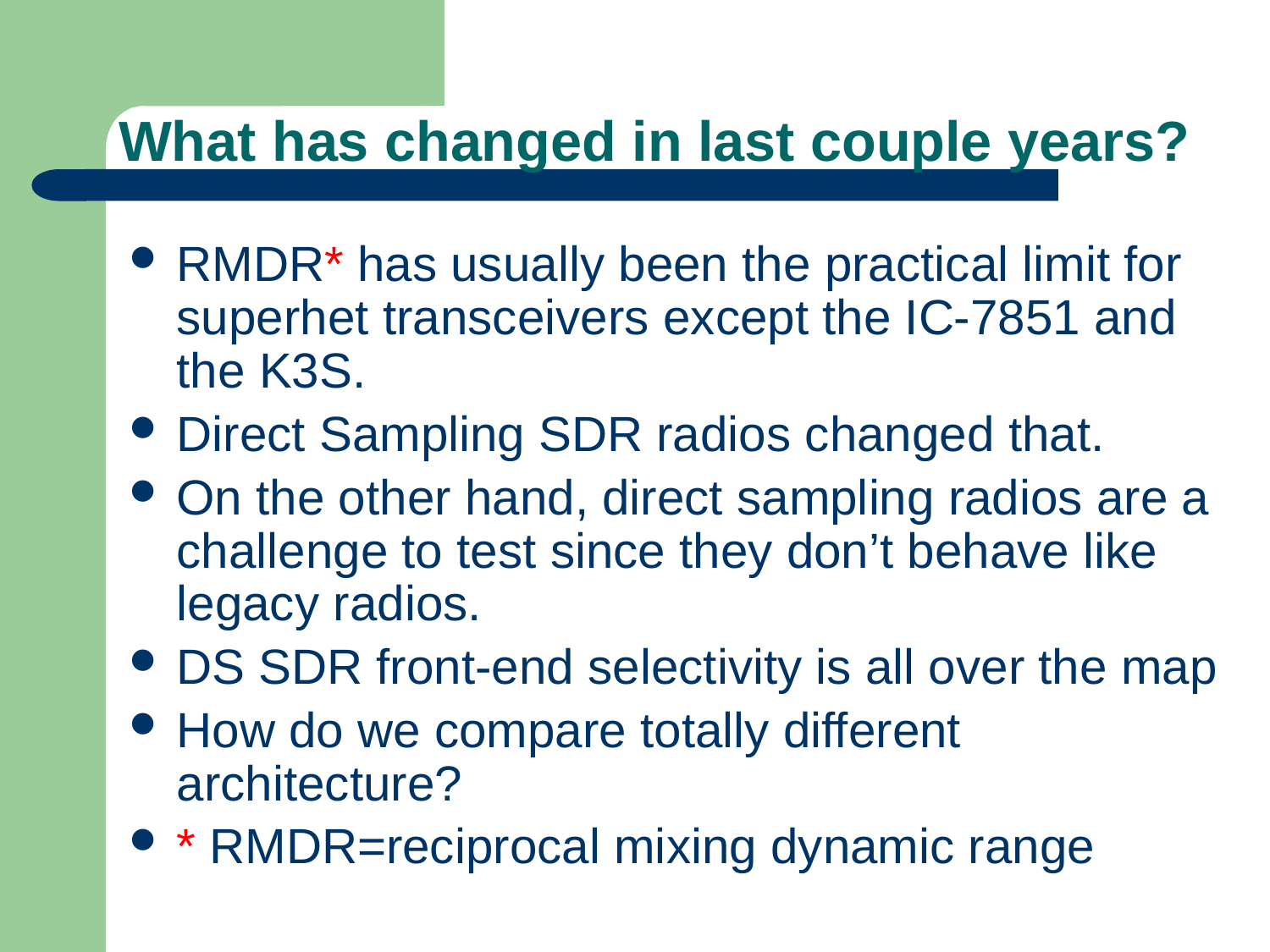

# What has changed in last couple years?
RMDR* has usually been the practical limit for superhet transceivers except the IC-7851 and the K3S.
Direct Sampling SDR radios changed that.
On the other hand, direct sampling radios are a challenge to test since they don’t behave like legacy radios.
DS SDR front-end selectivity is all over the map
How do we compare totally different architecture?
* RMDR=reciprocal mixing dynamic range